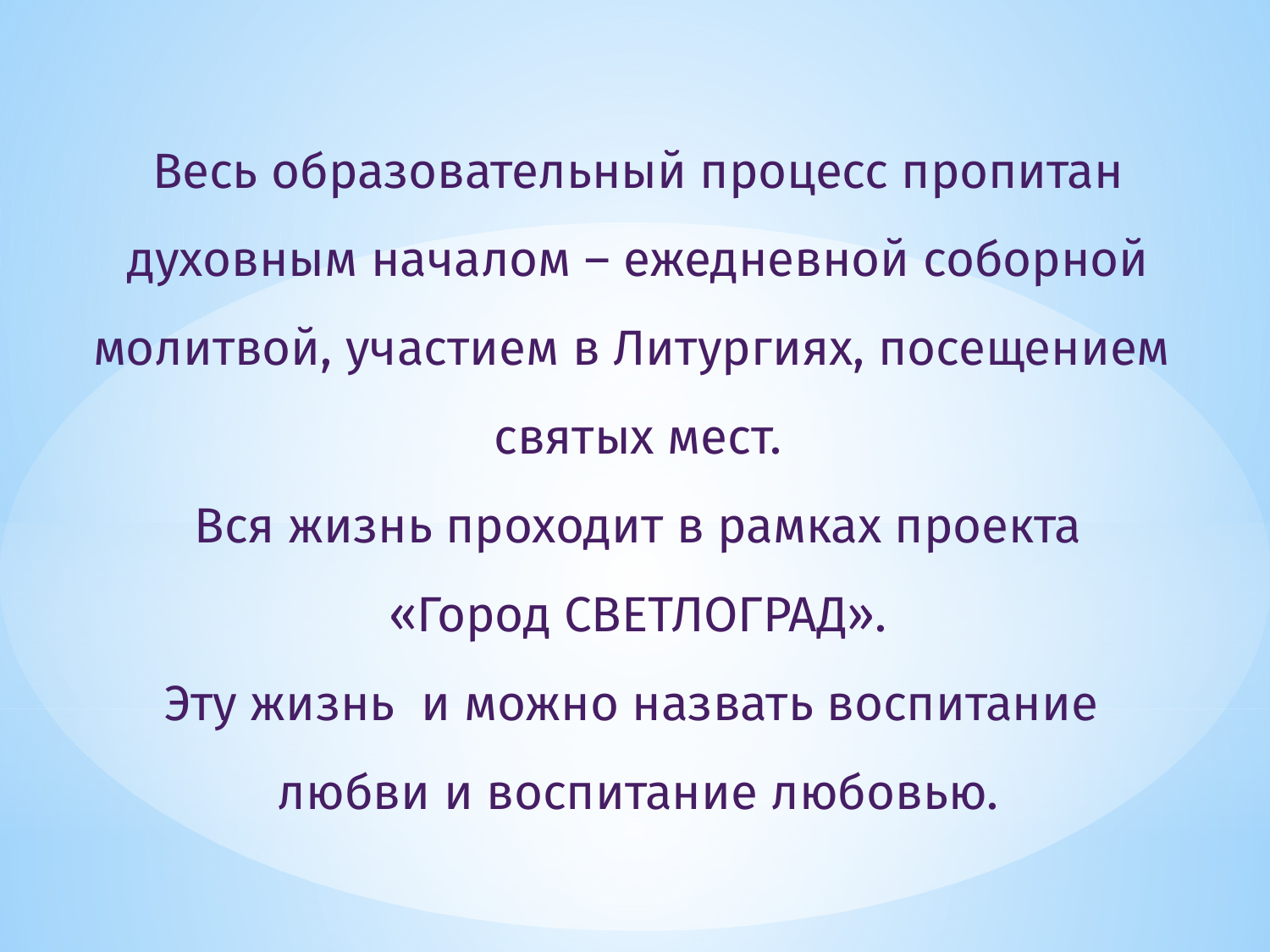

Весь образовательный процесс пропитан
духовным началом – ежедневной соборной
молитвой, участием в Литургиях, посещением
святых мест.
Вся жизнь проходит в рамках проекта
«Город СВЕТЛОГРАД».
Эту жизнь  и можно назвать воспитание
любви и воспитание любовью.